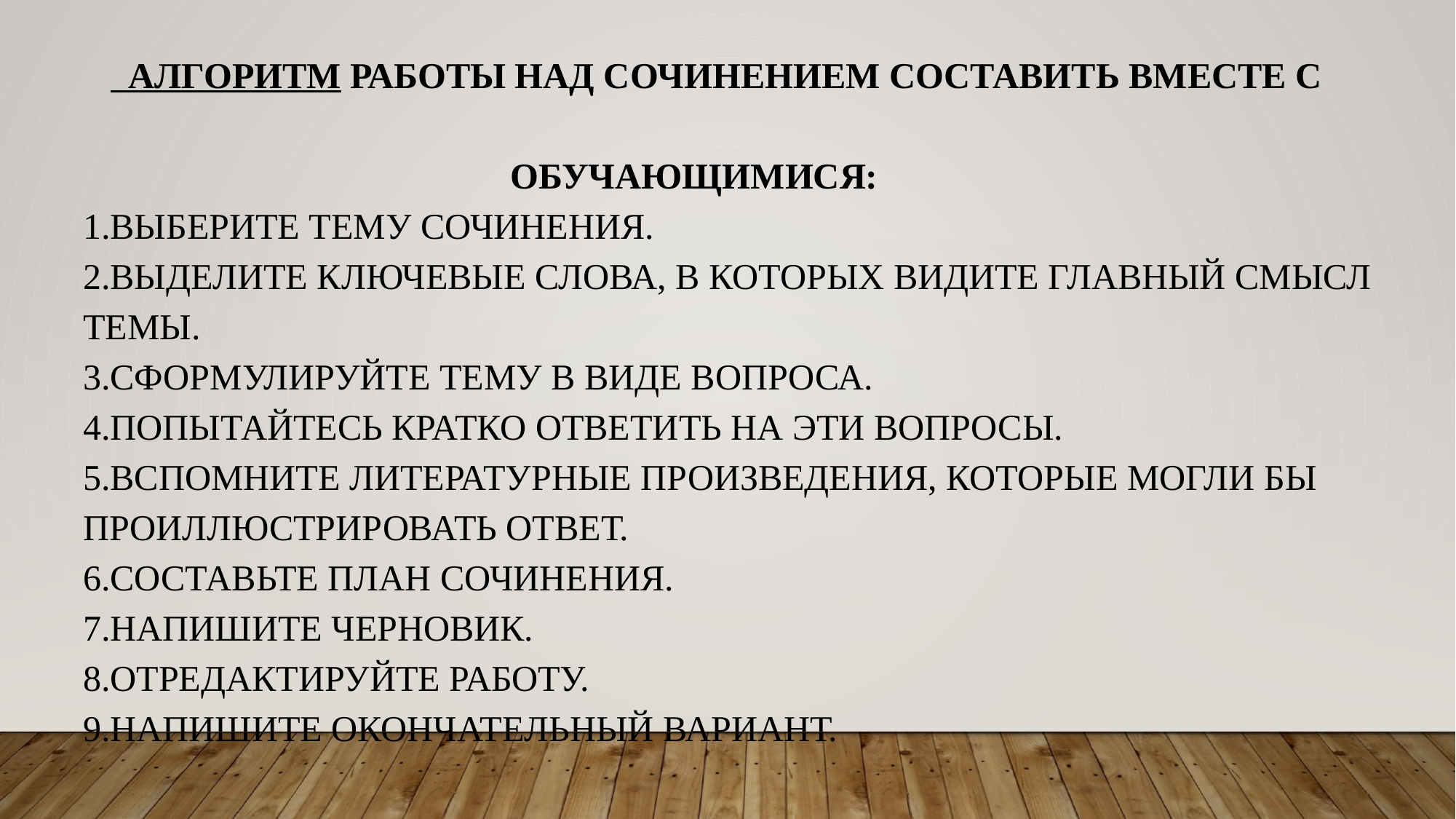

Алгоритм работы над сочинением составить вместе с
                                               обучающимися:
1.Выберите тему сочинения.
2.Выделите ключевые слова, в которых видите главный смысл темы.
3.Сформулируйте тему в виде вопроса.
4.Попытайтесь кратко ответить на эти вопросы.
5.Вспомните литературные произведения, которые могли бы проиллюстрировать ответ.
6.Составьте план сочинения.
7.Напишите черновик.
8.Отредактируйте работу.
9.Напишите окончательный вариант.